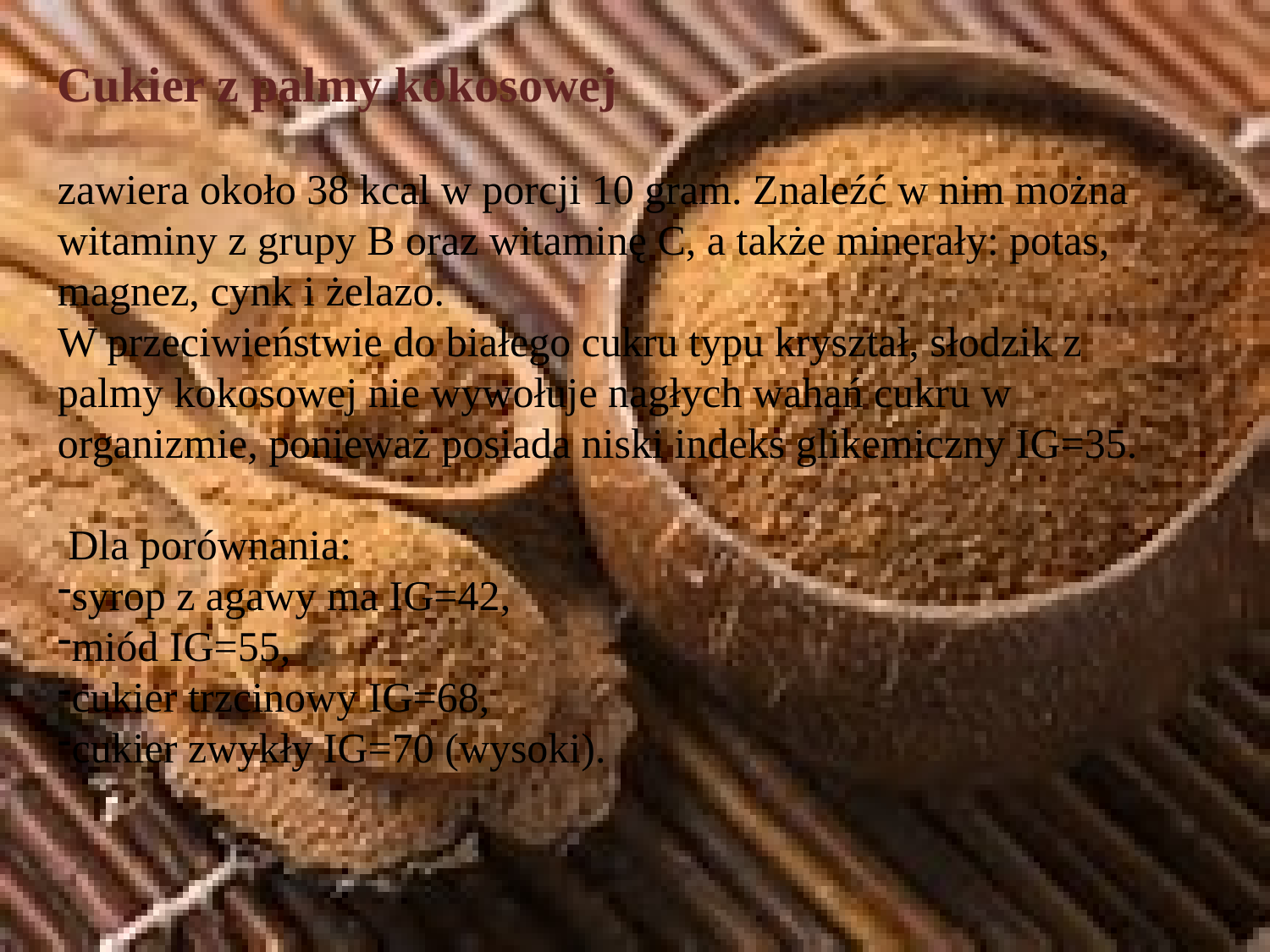

Cukier z palmy kokosowej

zawiera około 38 kcal w porcji 10 gram. Znaleźć w nim można witaminy z grupy B oraz witaminę C, a także minerały: potas, magnez, cynk i żelazo.
W przeciwieństwie do białego cukru typu kryształ, słodzik z palmy kokosowej nie wywołuje nagłych wahań cukru w organizmie, ponieważ posiada niski indeks glikemiczny IG=35.

 Dla porównania:
syrop z agawy ma IG=42,
miód IG=55,
cukier trzcinowy IG=68,
cukier zwykły IG=70 (wysoki).